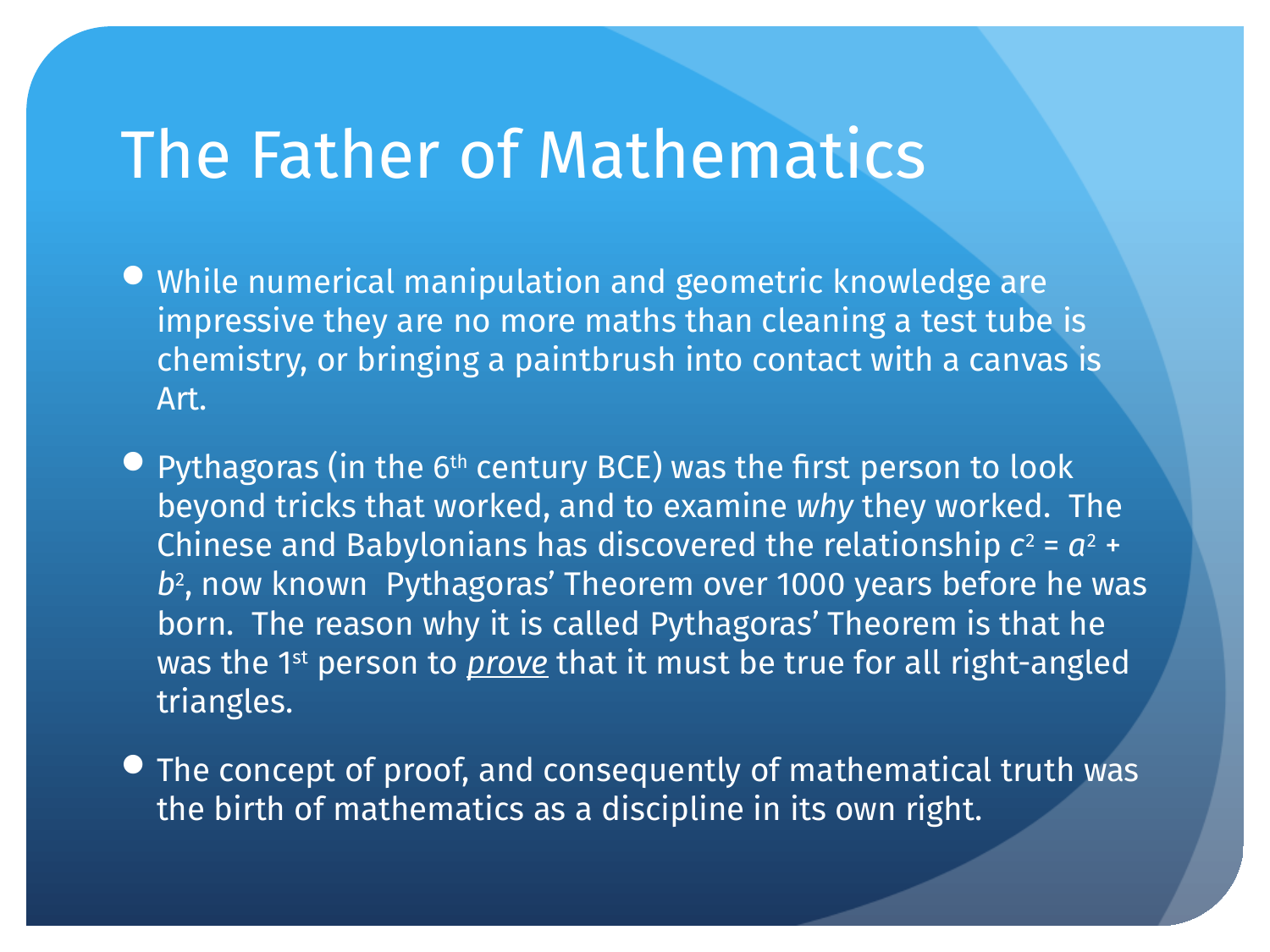

# The Father of Mathematics
While numerical manipulation and geometric knowledge are impressive they are no more maths than cleaning a test tube is chemistry, or bringing a paintbrush into contact with a canvas is Art.
Pythagoras (in the 6th century BCE) was the first person to look beyond tricks that worked, and to examine why they worked.  The Chinese and Babylonians has discovered the relationship c2 = a2 + b2, now known  Pythagoras’ Theorem over 1000 years before he was born.  The reason why it is called Pythagoras’ Theorem is that he was the 1st person to prove that it must be true for all right-angled triangles.
The concept of proof, and consequently of mathematical truth was the birth of mathematics as a discipline in its own right.